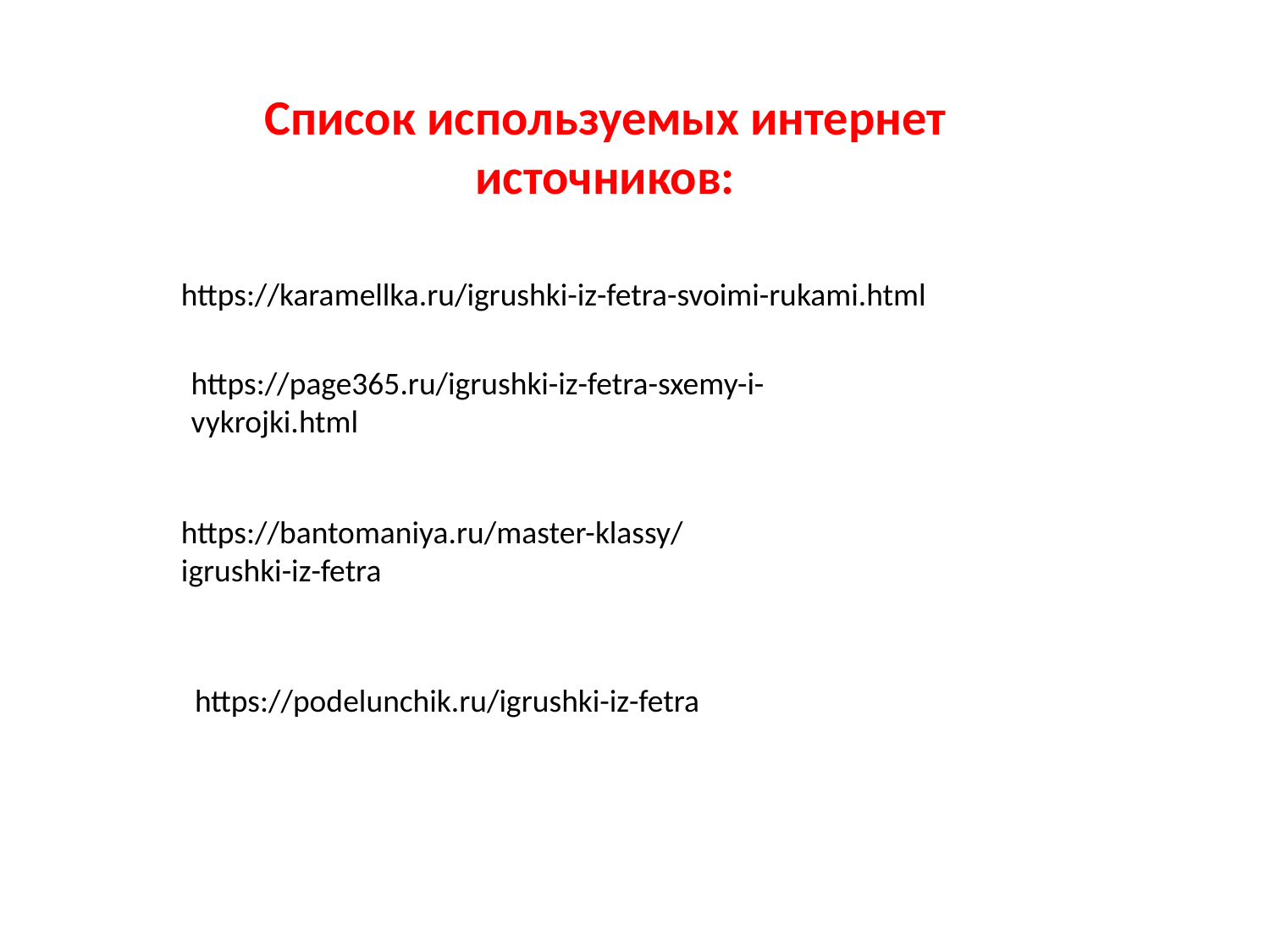

Список используемых интернет источников:
https://karamellka.ru/igrushki-iz-fetra-svoimi-rukami.html
https://page365.ru/igrushki-iz-fetra-sxemy-i-vykrojki.html
https://bantomaniya.ru/master-klassy/igrushki-iz-fetra
https://podelunchik.ru/igrushki-iz-fetra